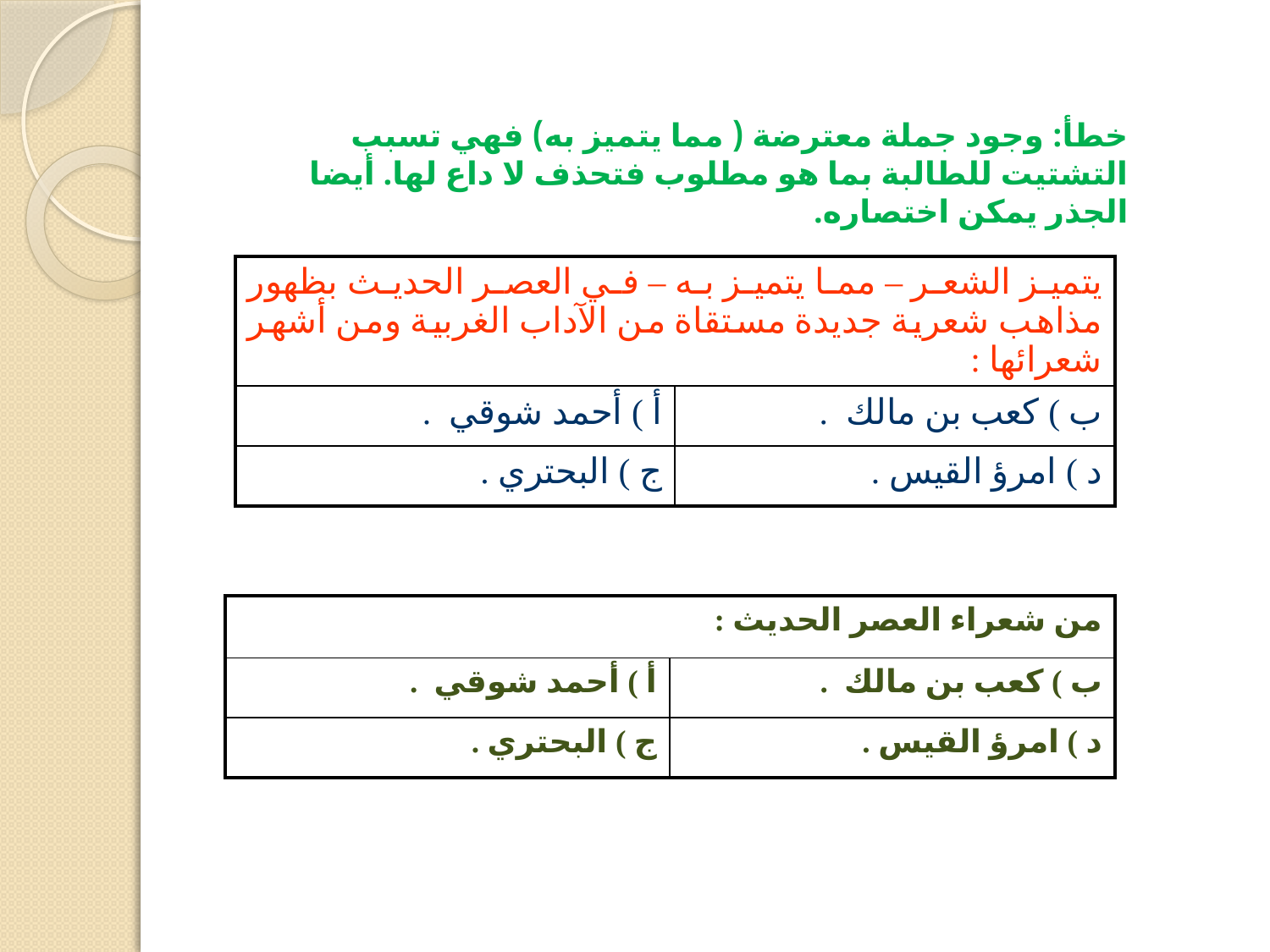

خطأ: وجود جملة معترضة ( مما يتميز به) فهي تسبب التشتيت للطالبة بما هو مطلوب فتحذف لا داع لها. أيضا الجذر يمكن اختصاره.
| يتميز الشعر – مما يتميز به – في العصر الحديث بظهور مذاهب شعرية جديدة مستقاة من الآداب الغربية ومن أشهر شعرائها : |  |
| --- | --- |
| أ ) أحمد شوقي . | ب ) كعب بن مالك . |
| ج ) البحتري . | د ) امرؤ القيس . |

| من شعراء العصر الحديث : |  |
| --- | --- |
| أ ) أحمد شوقي . | ب ) كعب بن مالك . |
| ج ) البحتري . | د ) امرؤ القيس . |